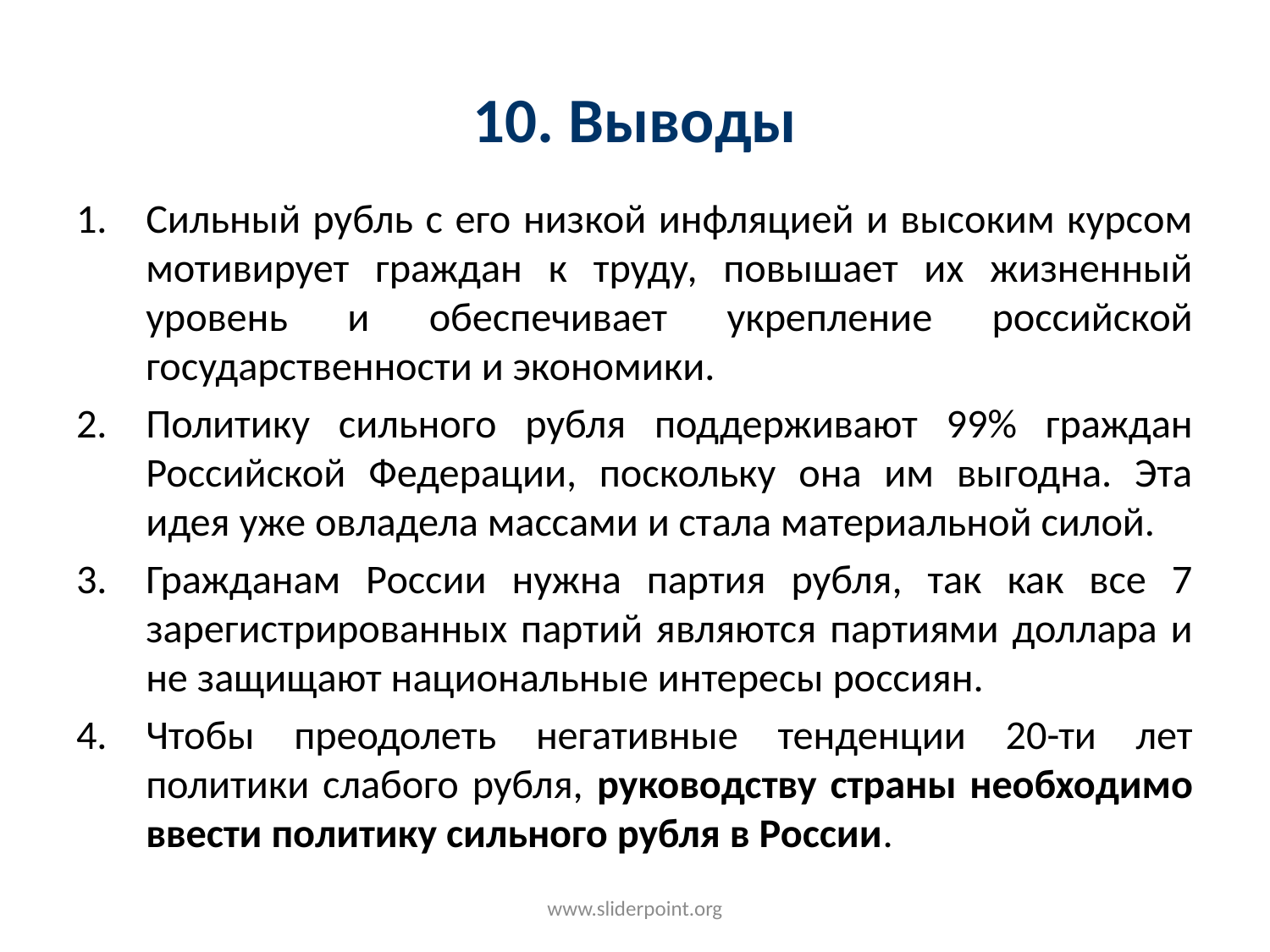

# 10. Выводы
Сильный рубль с его низкой инфляцией и высоким курсом мотивирует граждан к труду, повышает их жизненный уровень и обеспечивает укрепление российской государственности и экономики.
Политику сильного рубля поддерживают 99% граждан Российской Федерации, поскольку она им выгодна. Эта идея уже овладела массами и стала материальной силой.
Гражданам России нужна партия рубля, так как все 7 зарегистрированных партий являются партиями доллара и не защищают национальные интересы россиян.
Чтобы преодолеть негативные тенденции 20-ти лет политики слабого рубля, руководству страны необходимо ввести политику сильного рубля в России.

www.sliderpoint.org